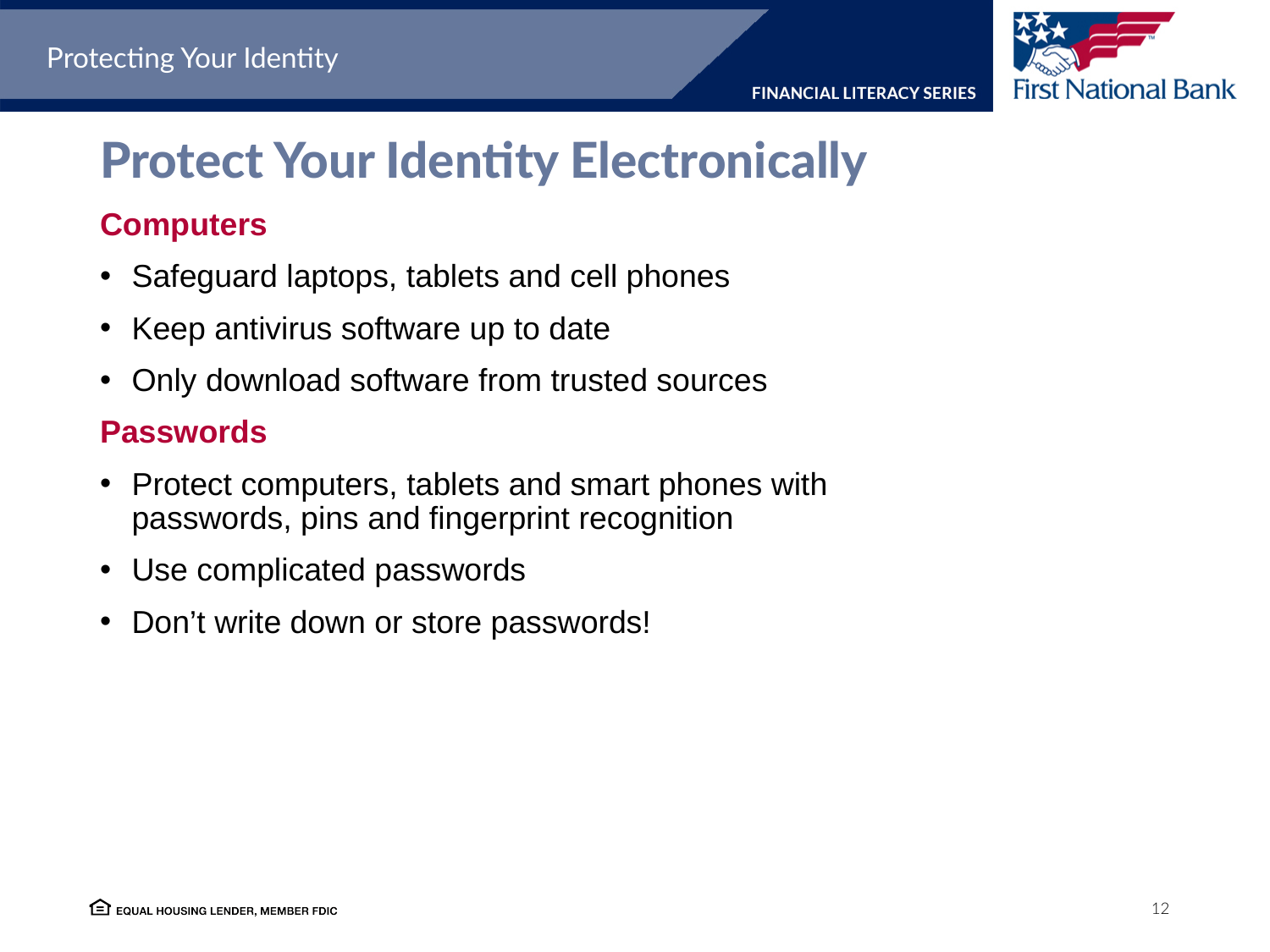

Protecting Your Identity
# Protect Your Identity Electronically
Computers
Safeguard laptops, tablets and cell phones
Keep antivirus software up to date
Only download software from trusted sources
Passwords
Protect computers, tablets and smart phones with
passwords, pins and fingerprint recognition
Use complicated passwords
Don’t write down or store passwords!
12